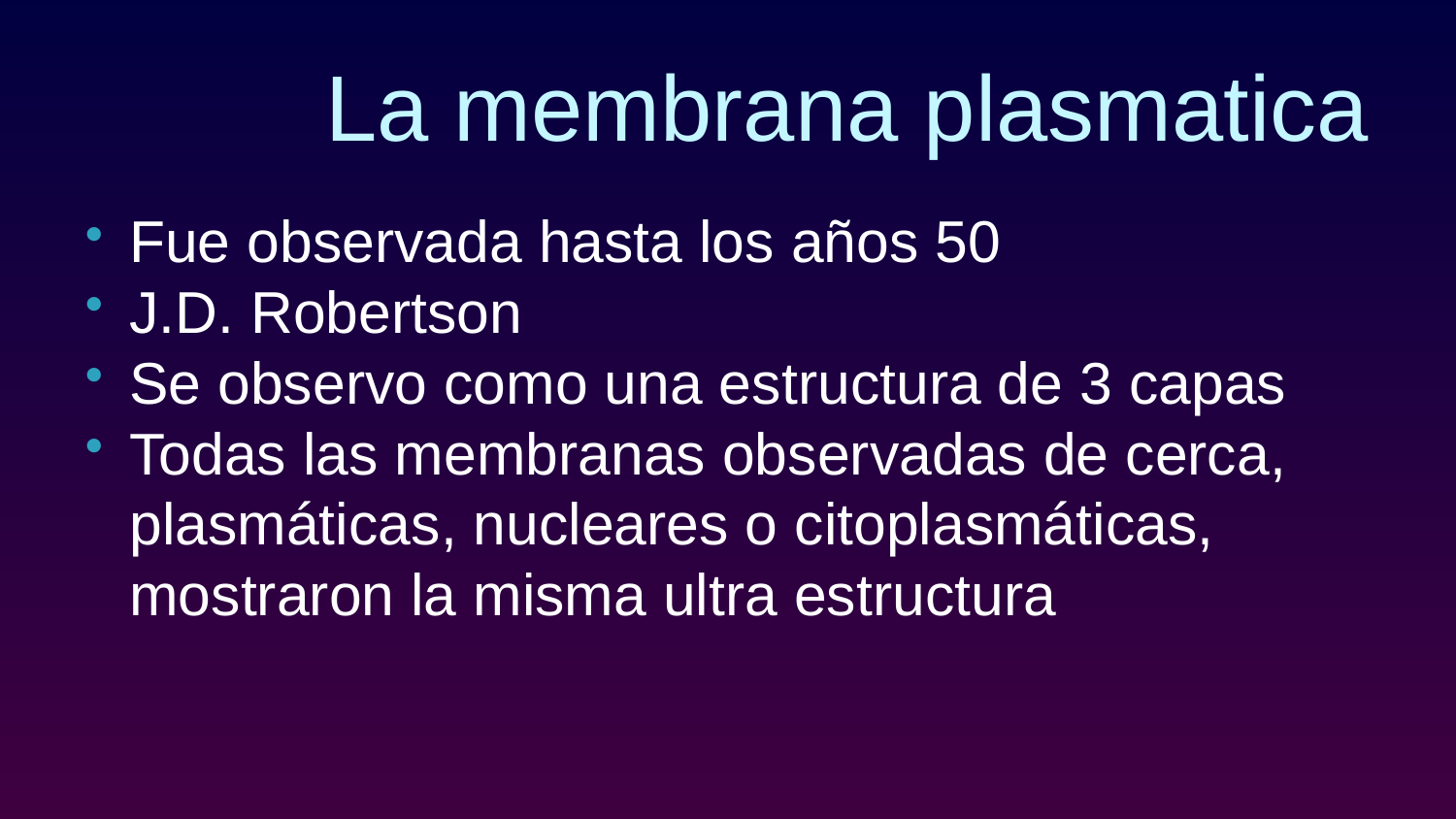

# La membrana plasmatica
Fue observada hasta los años 50
J.D. Robertson
Se observo como una estructura de 3 capas
Todas las membranas observadas de cerca, plasmáticas, nucleares o citoplasmáticas, mostraron la misma ultra estructura